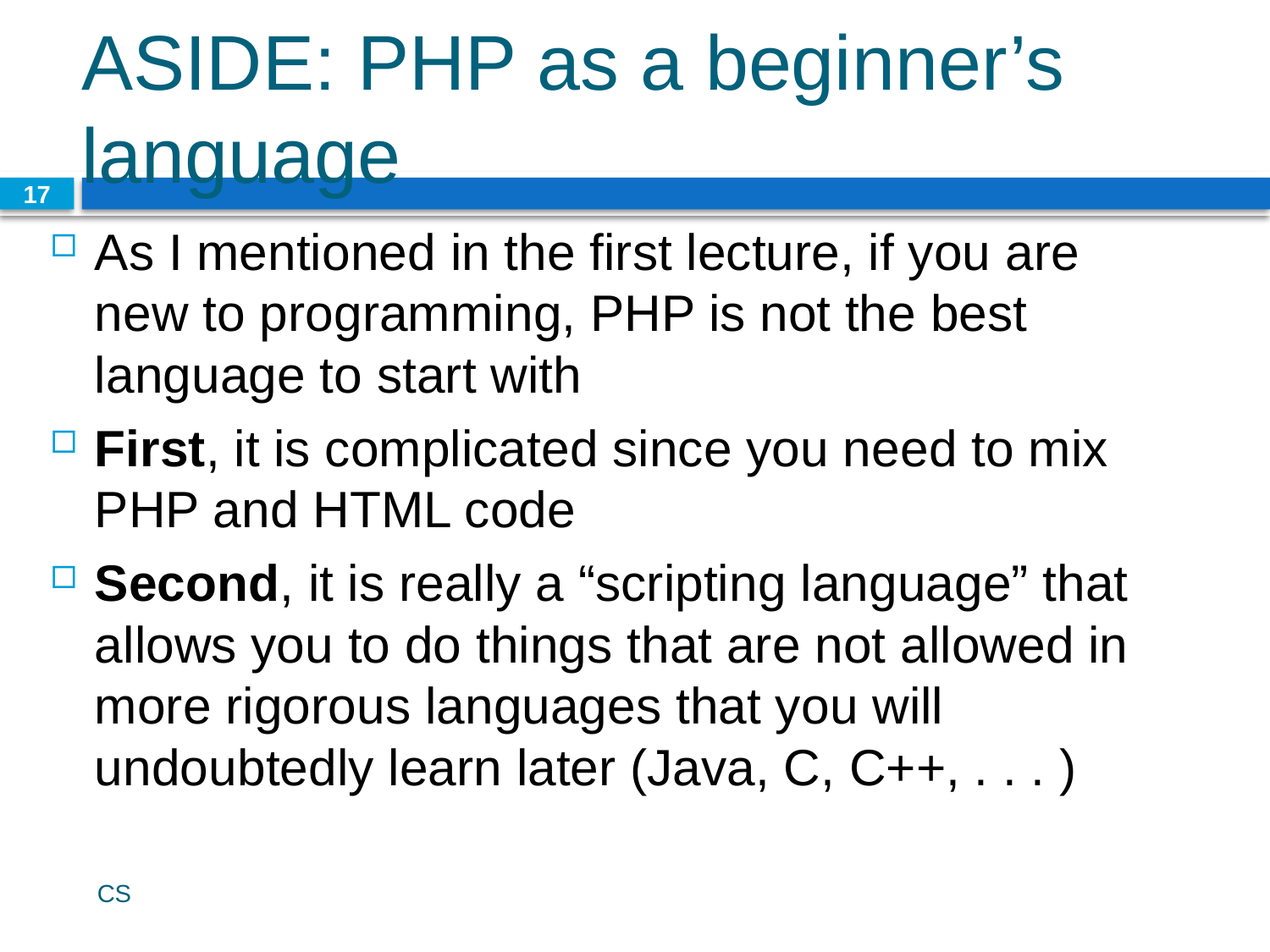

# ASIDE: PHP as a beginner’s language
17
As I mentioned in the first lecture, if you are new to programming, PHP is not the best language to start with
First, it is complicated since you need to mix PHP and HTML code
Second, it is really a “scripting language” that allows you to do things that are not allowed in more rigorous languages that you will undoubtedly learn later (Java, C, C++, . . . )
CS